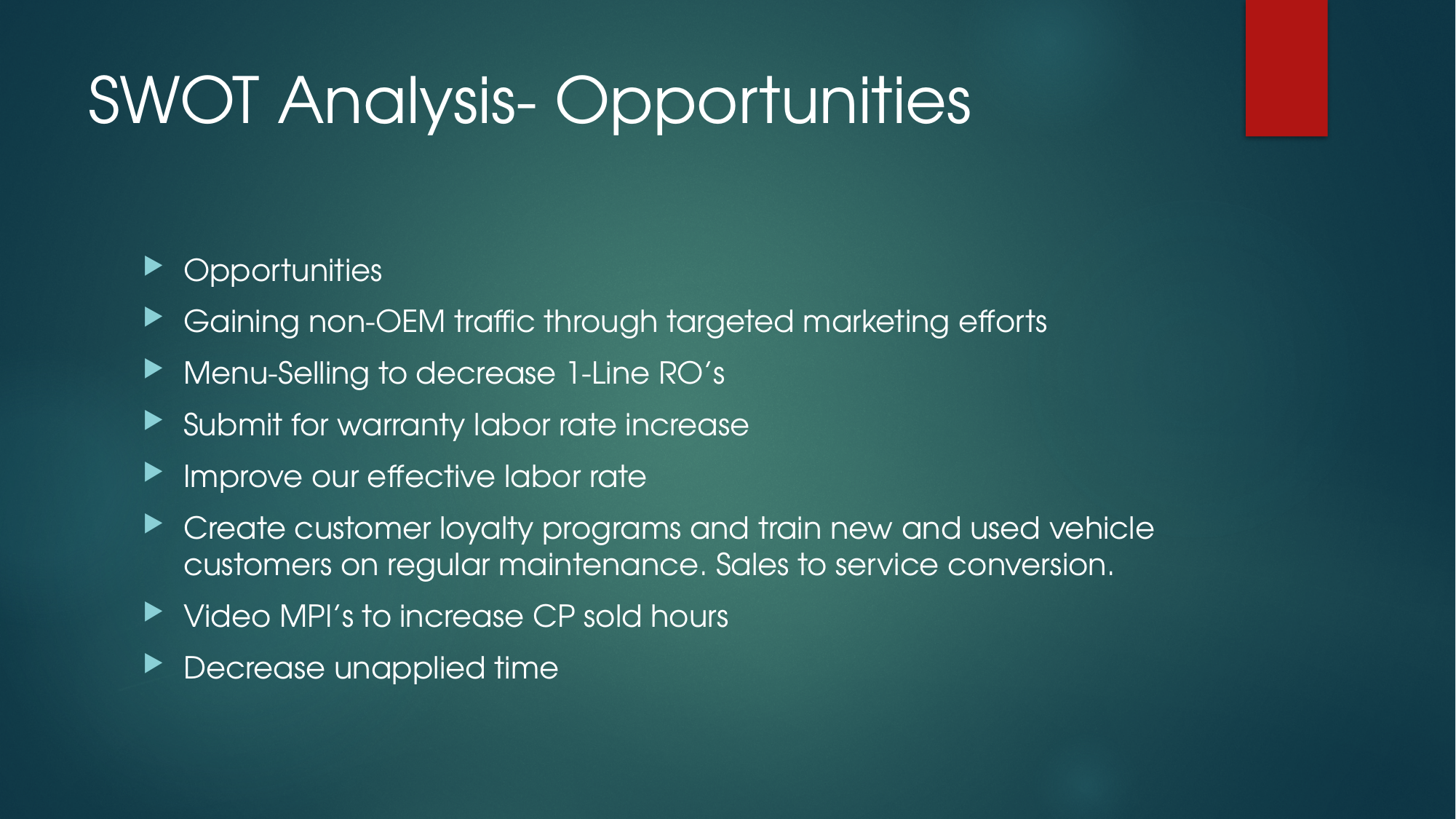

# SWOT Analysis- Opportunities
Opportunities
Gaining non-OEM traffic through targeted marketing efforts
Menu-Selling to decrease 1-Line RO’s
Submit for warranty labor rate increase
Improve our effective labor rate
Create customer loyalty programs and train new and used vehicle customers on regular maintenance. Sales to service conversion.
Video MPI’s to increase CP sold hours
Decrease unapplied time